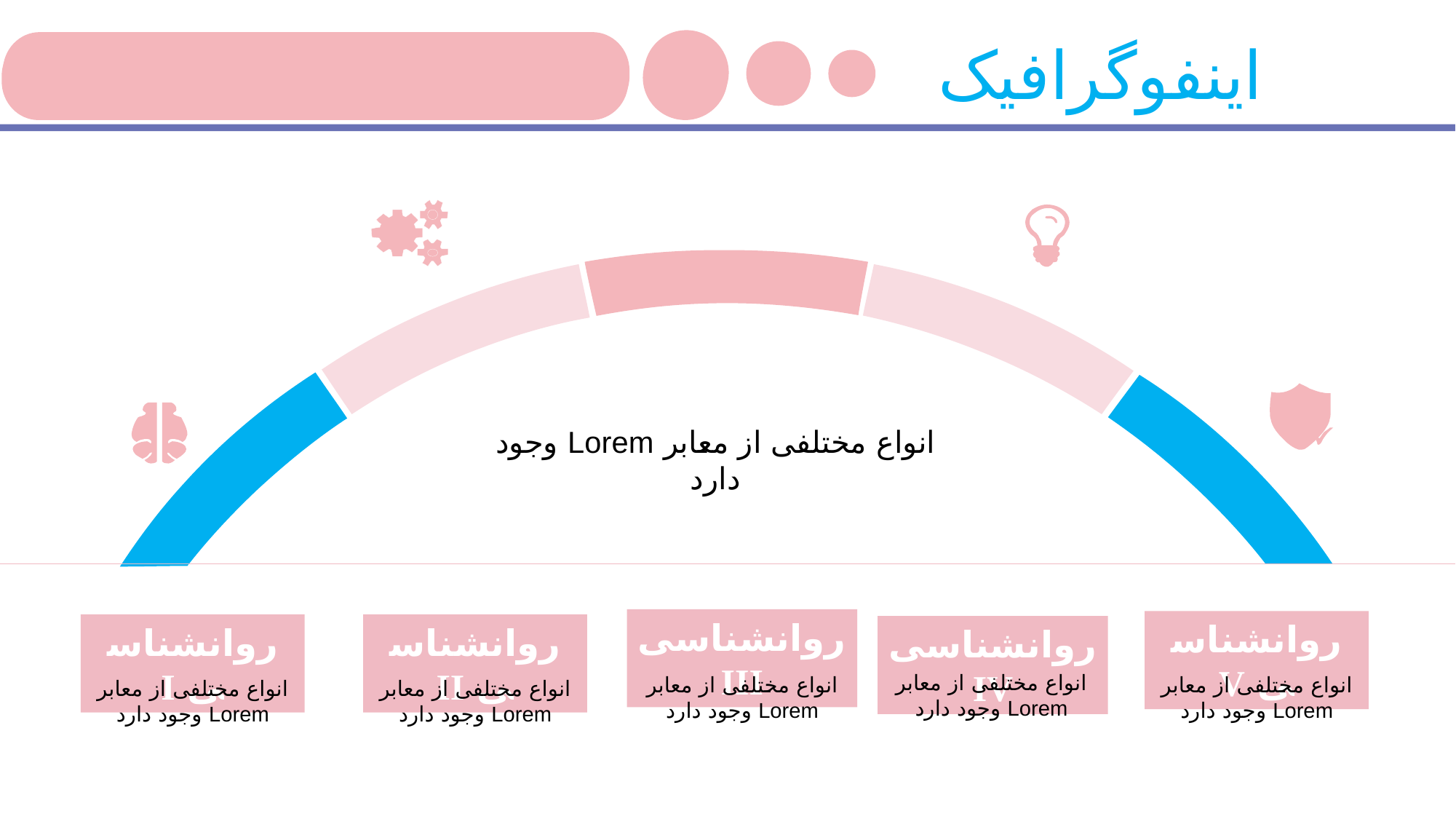

سبک اینفوگرافیک

انواع مختلفی از معابر Lorem وجود دارد

روانشناسی III
روانشناسی V
روانشناسی I
روانشناسی II
روانشناسی IV
انواع مختلفی از معابر Lorem وجود دارد
انواع مختلفی از معابر Lorem وجود دارد
انواع مختلفی از معابر Lorem وجود دارد
انواع مختلفی از معابر Lorem وجود دارد
انواع مختلفی از معابر Lorem وجود دارد